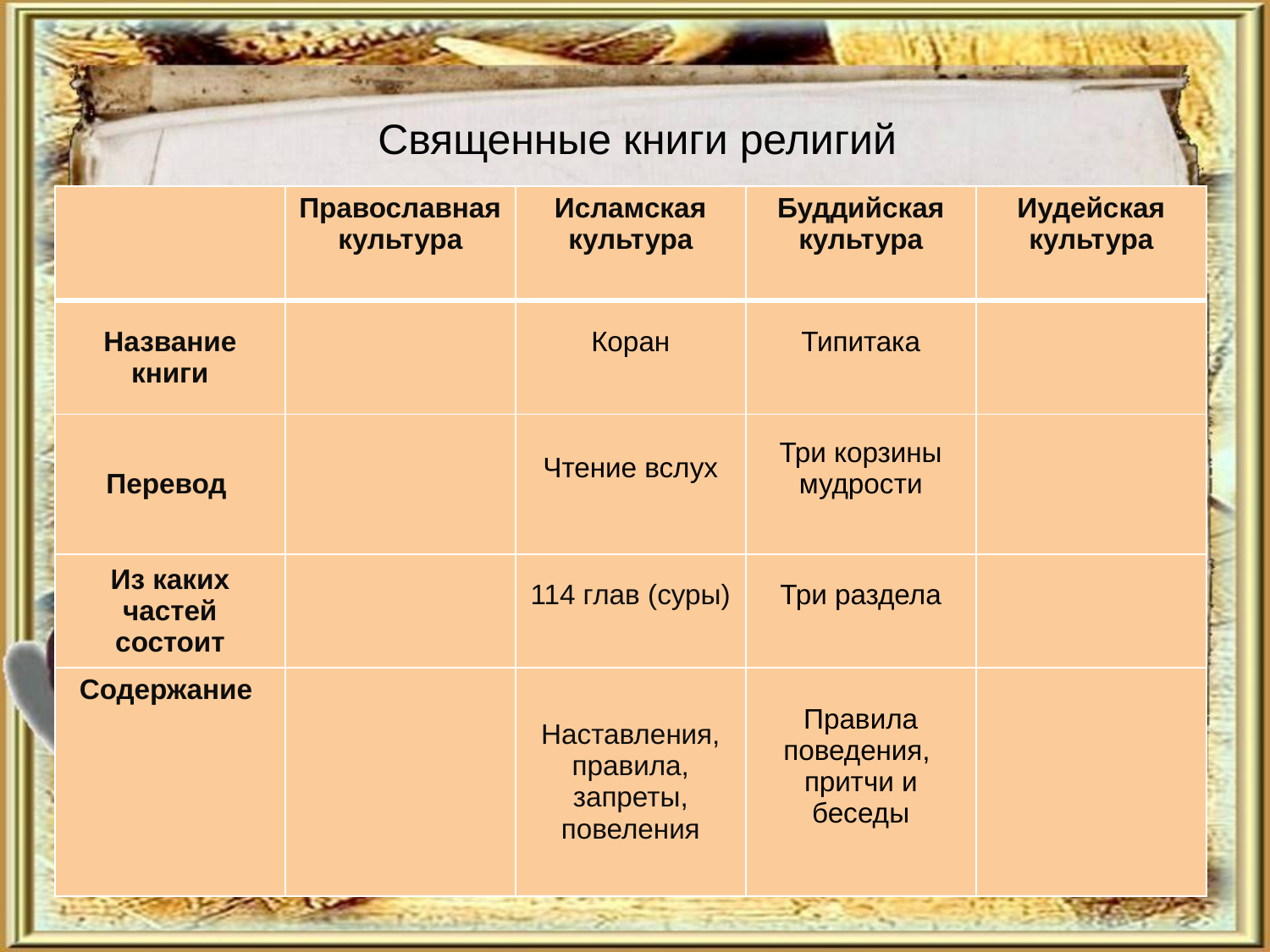

Священные книги религий
|  | Православная культура | Исламская культура | Буддийская культура | Иудейская культура |
| --- | --- | --- | --- | --- |
| Название книги |  | Коран | Типитака |  |
| Перевод |  | Чтение вслух | Три корзины мудрости |  |
| Из каких частей состоит |  | 114 глав (суры) | Три раздела |  |
| Содержание |  | Наставления, правила, запреты, повеления | Правила поведения, притчи и беседы |  |
#